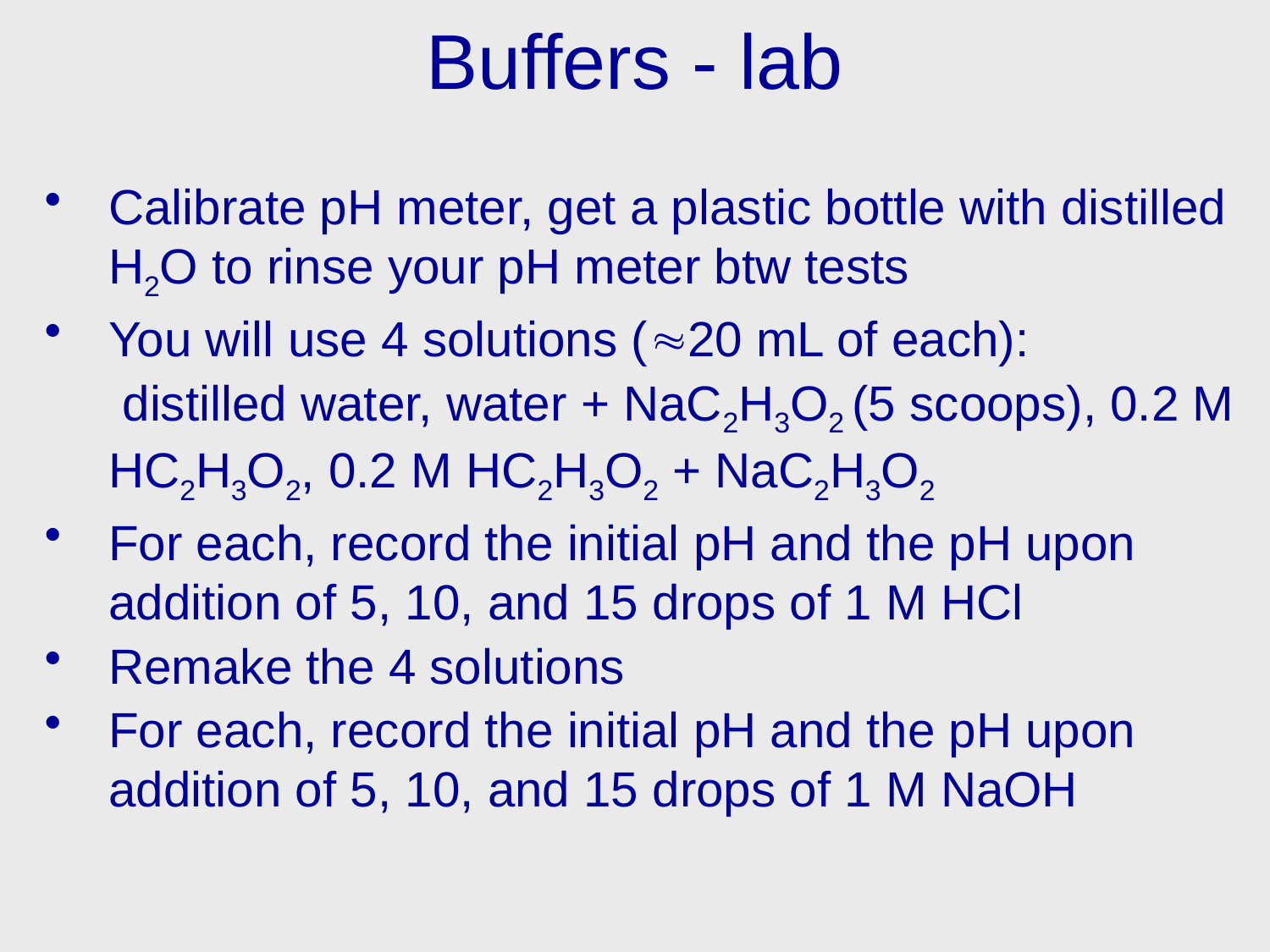

# Buffers - lab
Calibrate pH meter, get a plastic bottle with distilled H2O to rinse your pH meter btw tests
You will use 4 solutions (≈20 mL of each):
	 distilled water, water + NaC2H3O2 (5 scoops), 0.2 M HC2H3O2, 0.2 M HC2H3O2 + NaC2H3O2
For each, record the initial pH and the pH upon addition of 5, 10, and 15 drops of 1 M HCl
Remake the 4 solutions
For each, record the initial pH and the pH upon addition of 5, 10, and 15 drops of 1 M NaOH